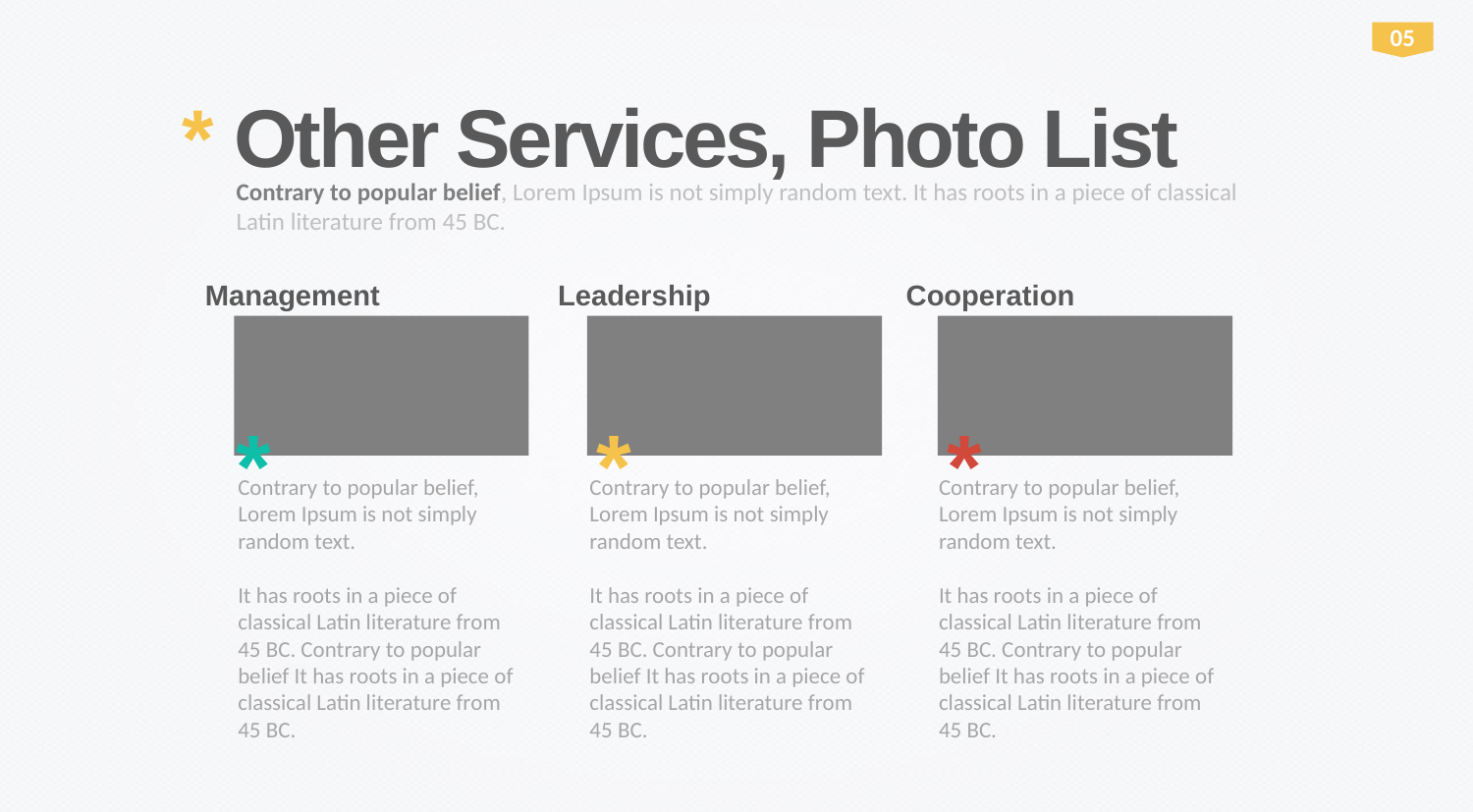

05
* Other Services, Photo List
Contrary to popular belief, Lorem Ipsum is not simply random text. It has roots in a piece of classical Latin literature from 45 BC.
Management

*
Contrary to popular belief, Lorem Ipsum is not simply random text.

It has roots in a piece of classical Latin literature from 45 BC. Contrary to popular belief It has roots in a piece of classical Latin literature from 45 BC.
Leadership

*
Contrary to popular belief, Lorem Ipsum is not simply random text.

It has roots in a piece of classical Latin literature from 45 BC. Contrary to popular belief It has roots in a piece of classical Latin literature from 45 BC.
Cooperation

*
Contrary to popular belief, Lorem Ipsum is not simply random text.

It has roots in a piece of classical Latin literature from 45 BC. Contrary to popular belief It has roots in a piece of classical Latin literature from 45 BC.